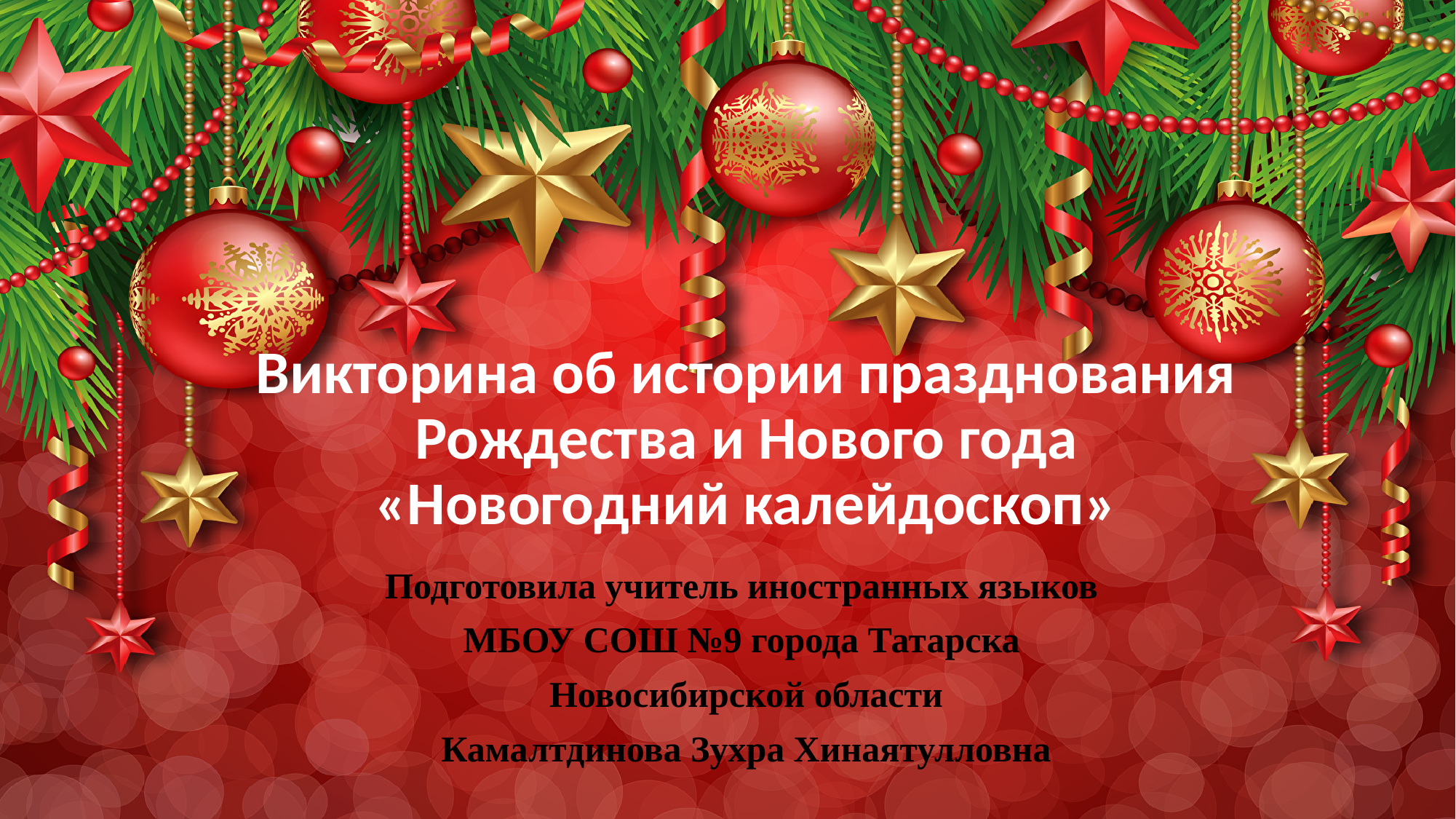

# Викторина об истории празднования Рождества и Нового года «Новогодний калейдоскоп»
Подготовила учитель иностранных языков
МБОУ СОШ №9 города Татарска
Новосибирской области
Камалтдинова Зухра Хинаятулловна